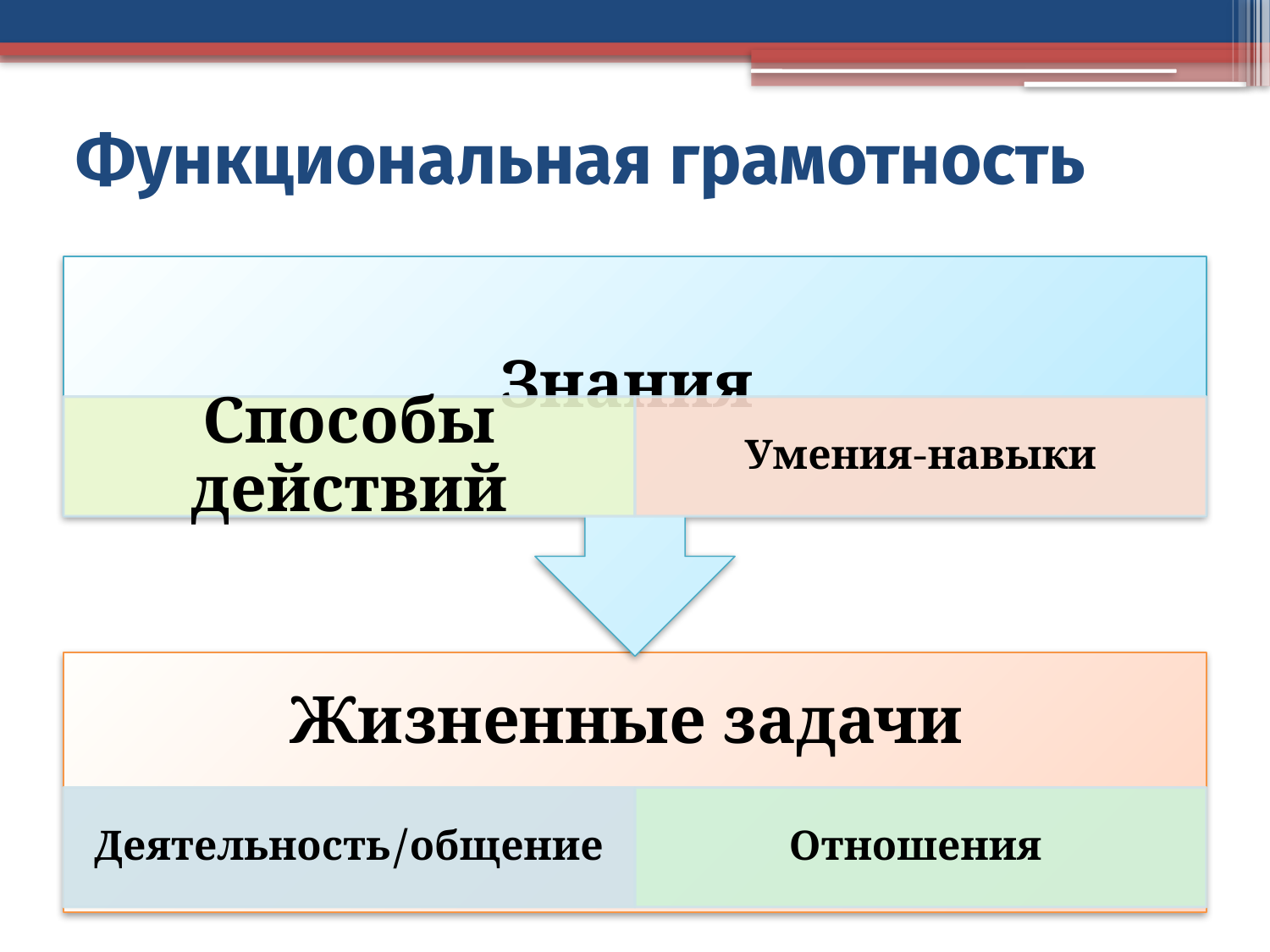

# Функциональная грамотность
Жизненные задачи
Деятельность/общение
Отношения
Знания
Способы действий
Умения-навыки